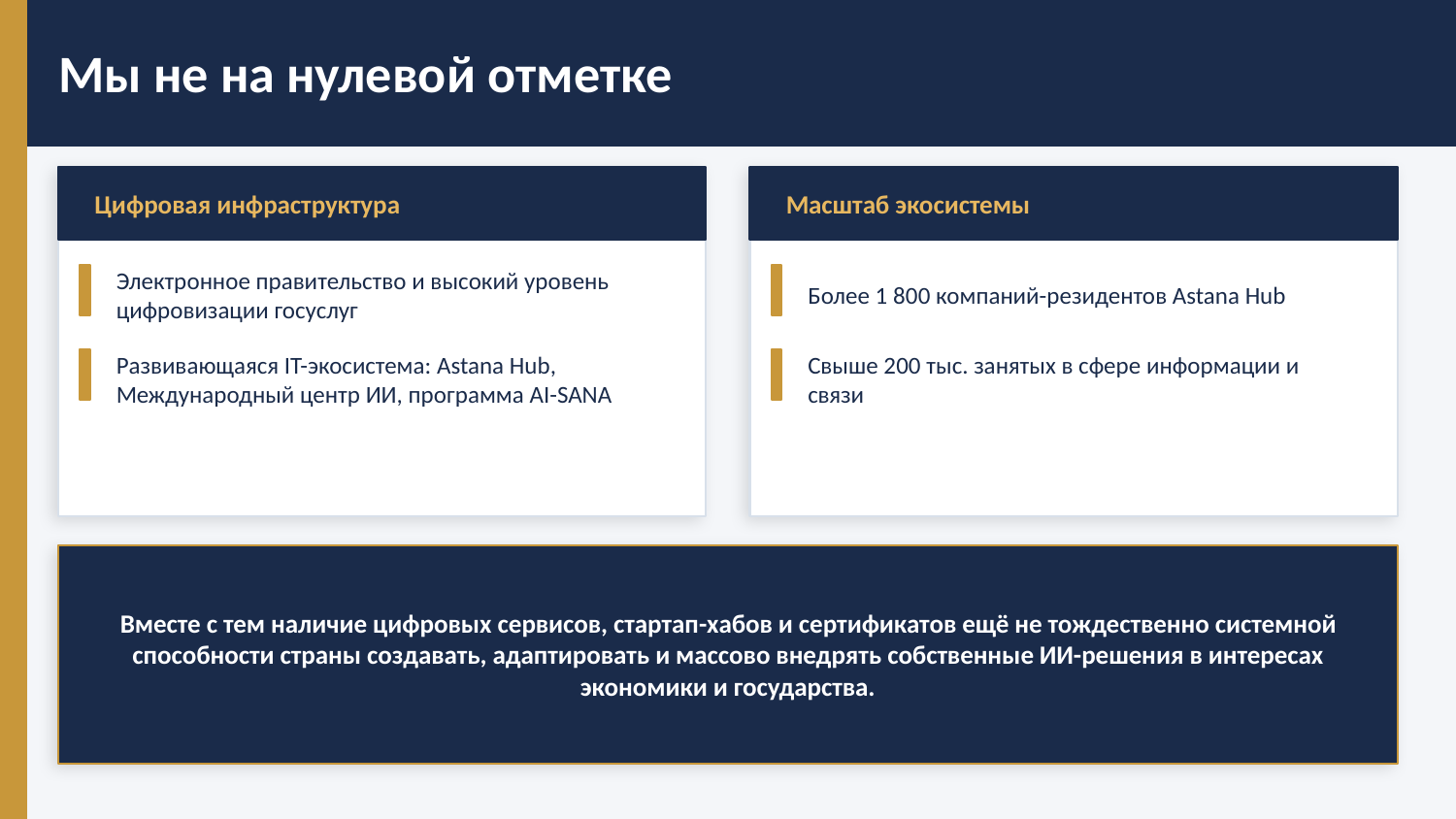

Мы не на нулевой отметке

Цифровая инфраструктура
Масштаб экосистемы
Электронное правительство и высокий уровень цифровизации госуслуг
Более 1 800 компаний-резидентов Astana Hub

Развивающаяся IT-экосистема: Astana Hub, Международный центр ИИ, программа AI-SANA
Свыше 200 тыс. занятых в сфере информации и связи

Вместе с тем наличие цифровых сервисов, стартап-хабов и сертификатов ещё не тождественно системной способности страны создавать, адаптировать и массово внедрять собственные ИИ-решения в интересах экономики и государства.